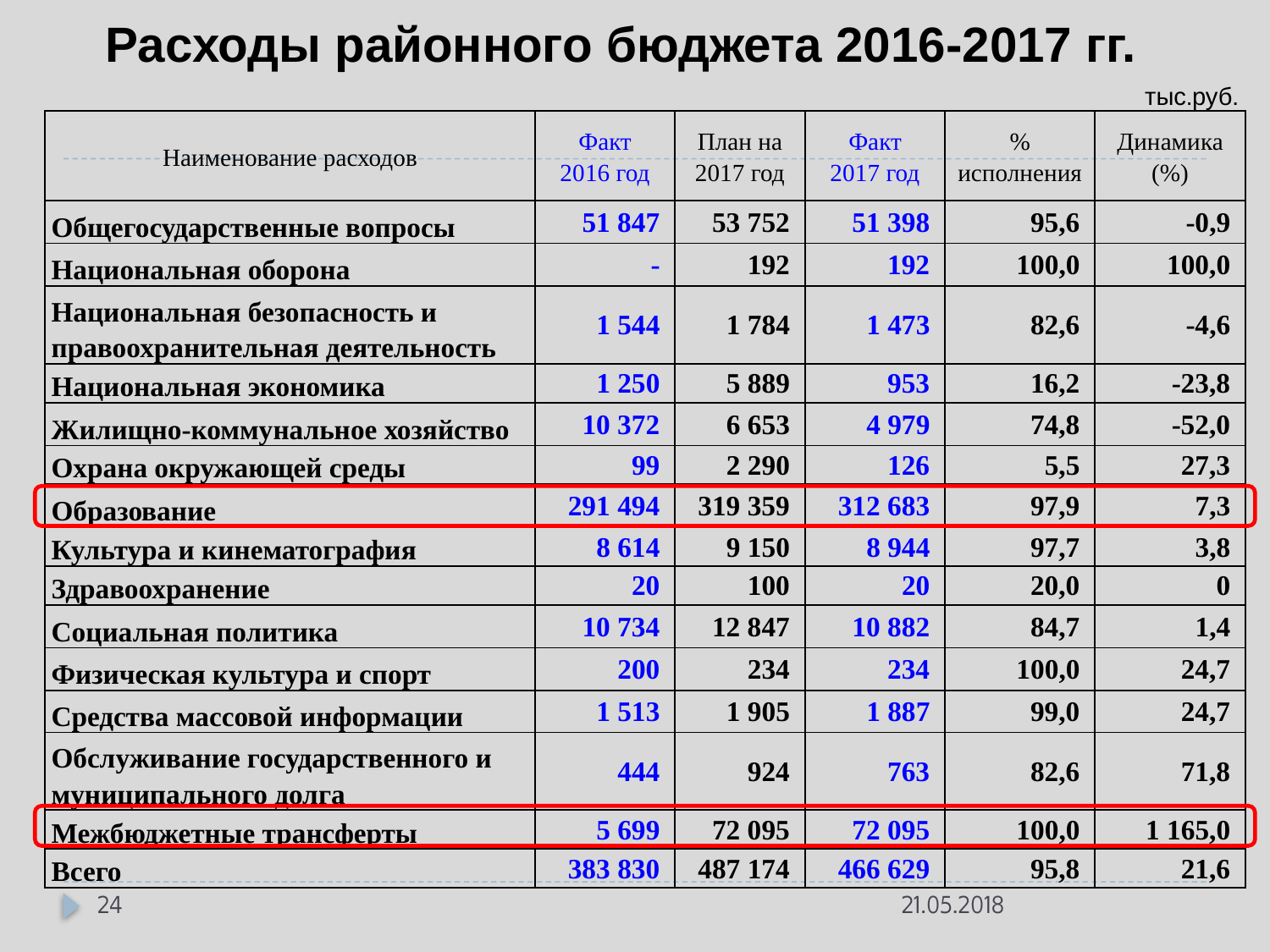

# Расходы районного бюджета 2016-2017 гг.
тыс.руб.
| Наименование расходов | Факт 2016 год | План на 2017 год | Факт 2017 год | % исполнения | Динамика (%) |
| --- | --- | --- | --- | --- | --- |
| Общегосударственные вопросы | 51 847 | 53 752 | 51 398 | 95,6 | -0,9 |
| Национальная оборона | - | 192 | 192 | 100,0 | 100,0 |
| Национальная безопасность и правоохранительная деятельность | 1 544 | 1 784 | 1 473 | 82,6 | -4,6 |
| Национальная экономика | 1 250 | 5 889 | 953 | 16,2 | -23,8 |
| Жилищно-коммунальное хозяйство | 10 372 | 6 653 | 4 979 | 74,8 | -52,0 |
| Охрана окружающей среды | 99 | 2 290 | 126 | 5,5 | 27,3 |
| Образование | 291 494 | 319 359 | 312 683 | 97,9 | 7,3 |
| Культура и кинематография | 8 614 | 9 150 | 8 944 | 97,7 | 3,8 |
| Здравоохранение | 20 | 100 | 20 | 20,0 | 0 |
| Социальная политика | 10 734 | 12 847 | 10 882 | 84,7 | 1,4 |
| Физическая культура и спорт | 200 | 234 | 234 | 100,0 | 24,7 |
| Средства массовой информации | 1 513 | 1 905 | 1 887 | 99,0 | 24,7 |
| Обслуживание государственного и муниципального долга | 444 | 924 | 763 | 82,6 | 71,8 |
| Межбюджетные трансферты | 5 699 | 72 095 | 72 095 | 100,0 | 1 165,0 |
| Всего | 383 830 | 487 174 | 466 629 | 95,8 | 21,6 |

24
21.05.2018